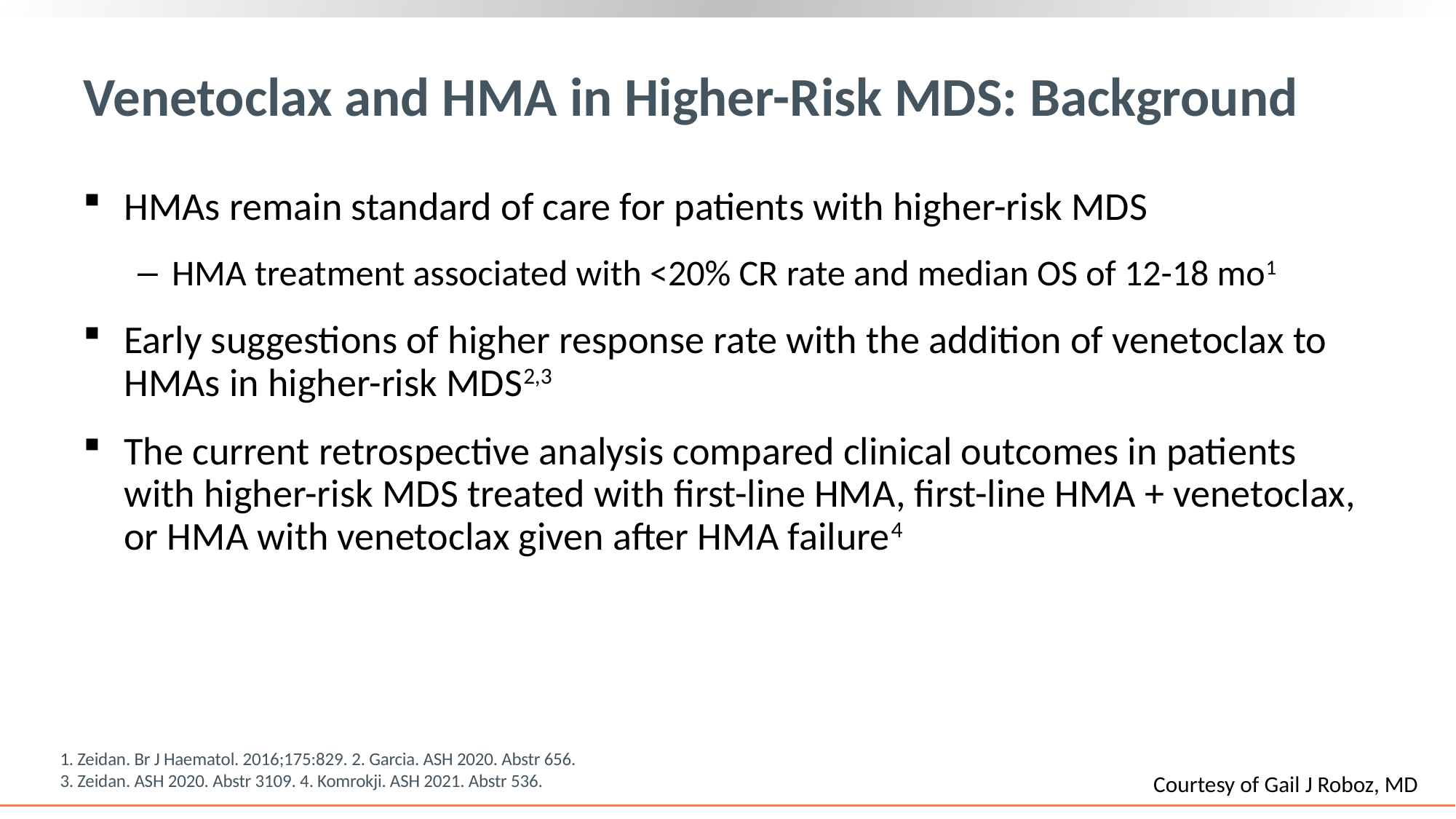

# Venetoclax and HMA in Higher-Risk MDS: Background
HMAs remain standard of care for patients with higher-risk MDS
HMA treatment associated with <20% CR rate and median OS of 12-18 mo1
Early suggestions of higher response rate with the addition of venetoclax to HMAs in higher-risk MDS2,3
The current retrospective analysis compared clinical outcomes in patients with higher-risk MDS treated with first-line HMA, first-line HMA + venetoclax, or HMA with venetoclax given after HMA failure4
1. Zeidan. Br J Haematol. 2016;175:829. 2. Garcia. ASH 2020. Abstr 656.
3. Zeidan. ASH 2020. Abstr 3109. 4. Komrokji. ASH 2021. Abstr 536.
Courtesy of Gail J Roboz, MD